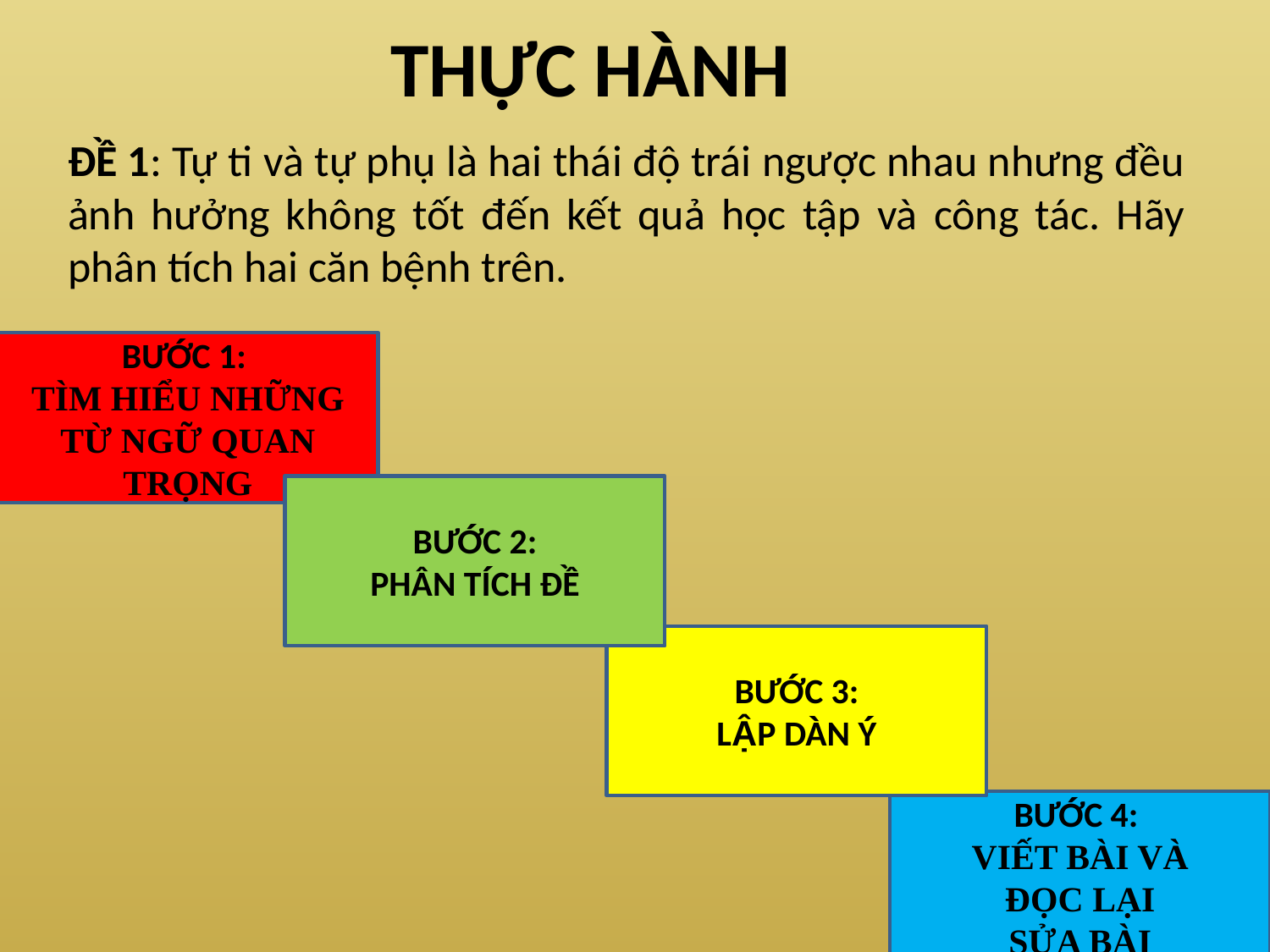

# THỰC HÀNH
ĐỀ 1: Tự ti và tự phụ là hai thái độ trái ngược nhau nhưng đều ảnh hưởng không tốt đến kết quả học tập và công tác. Hãy phân tích hai căn bệnh trên.
BƯỚC 1:
TÌM HIỂU NHỮNG TỪ NGỮ QUAN TRỌNG
BƯỚC 2:
PHÂN TÍCH ĐỀ
BƯỚC 3:
LẬP DÀN Ý
BƯỚC 4:
VIẾT BÀI VÀ
ĐỌC LẠI
SỬA BÀI